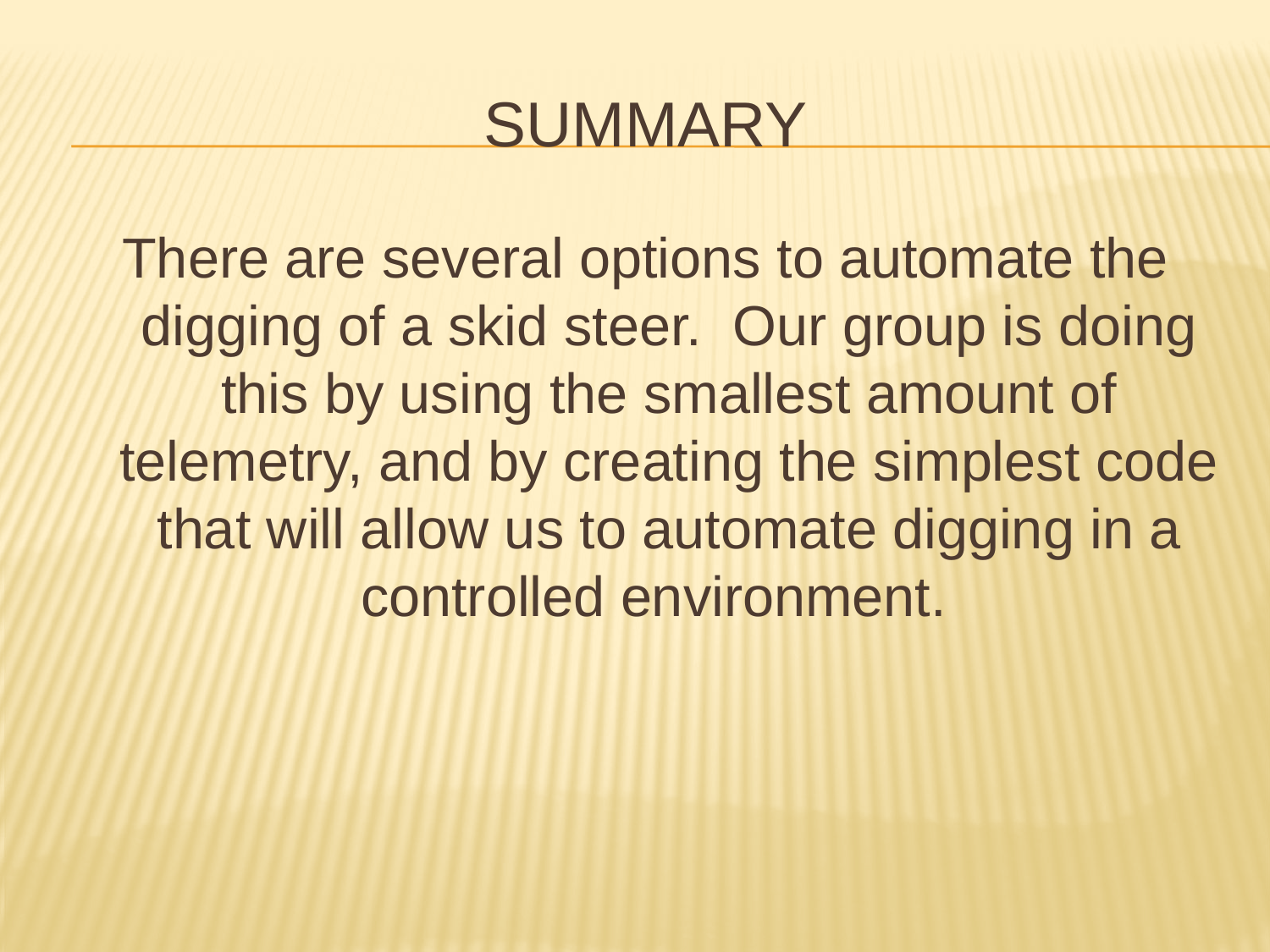

# Summary
There are several options to automate the digging of a skid steer.  Our group is doing this by using the smallest amount of telemetry, and by creating the simplest code that will allow us to automate digging in a controlled environment.